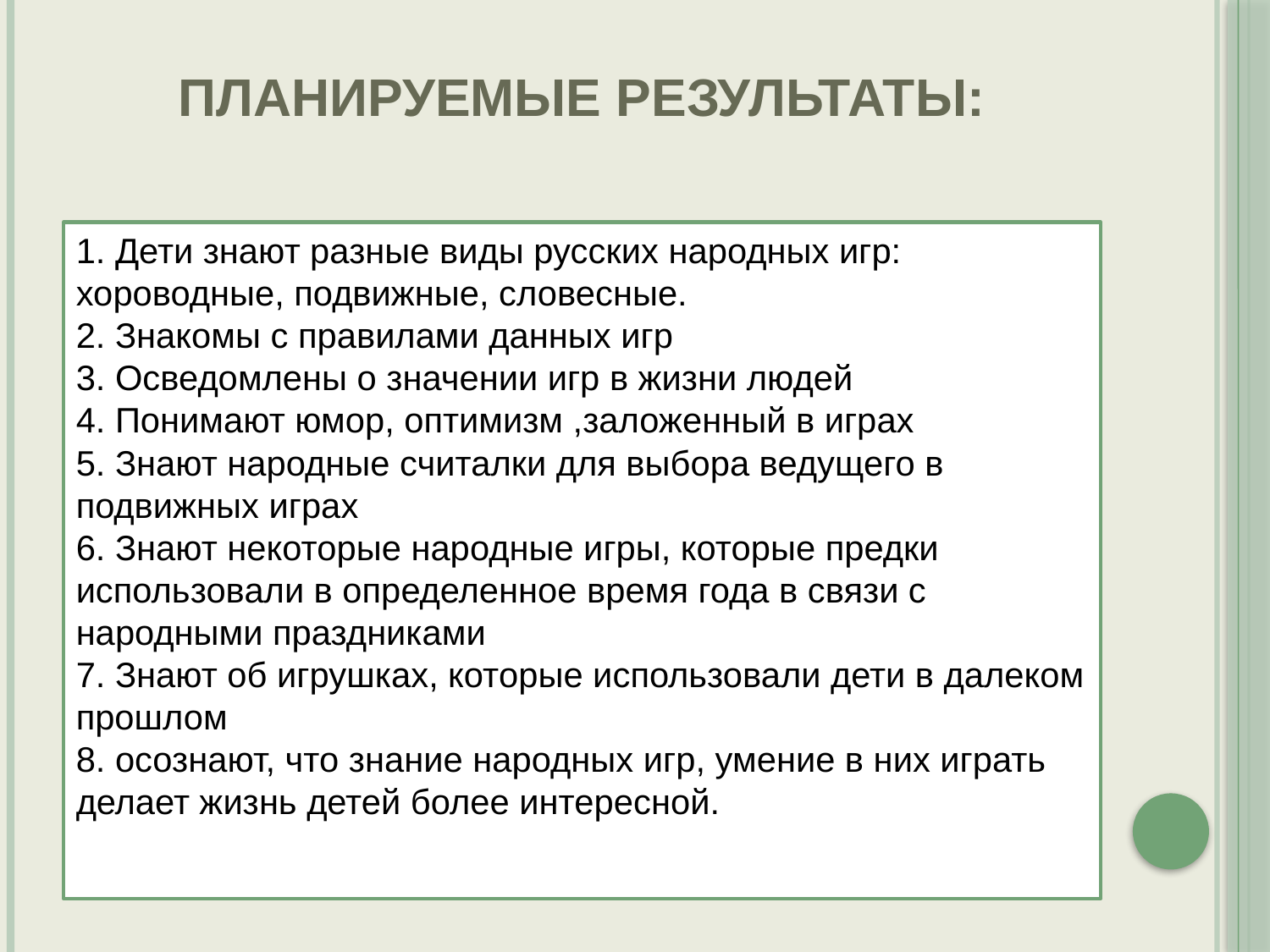

# Планируемые результаты:
1. Дети знают разные виды русских народных игр: хороводные, подвижные, словесные.
2. Знакомы с правилами данных игр
3. Осведомлены о значении игр в жизни людей
4. Понимают юмор, оптимизм ,заложенный в играх
5. Знают народные считалки для выбора ведущего в подвижных играх
6. Знают некоторые народные игры, которые предки использовали в определенное время года в связи с народными праздниками
7. Знают об игрушках, которые использовали дети в далеком прошлом
8. осознают, что знание народных игр, умение в них играть делает жизнь детей более интересной.